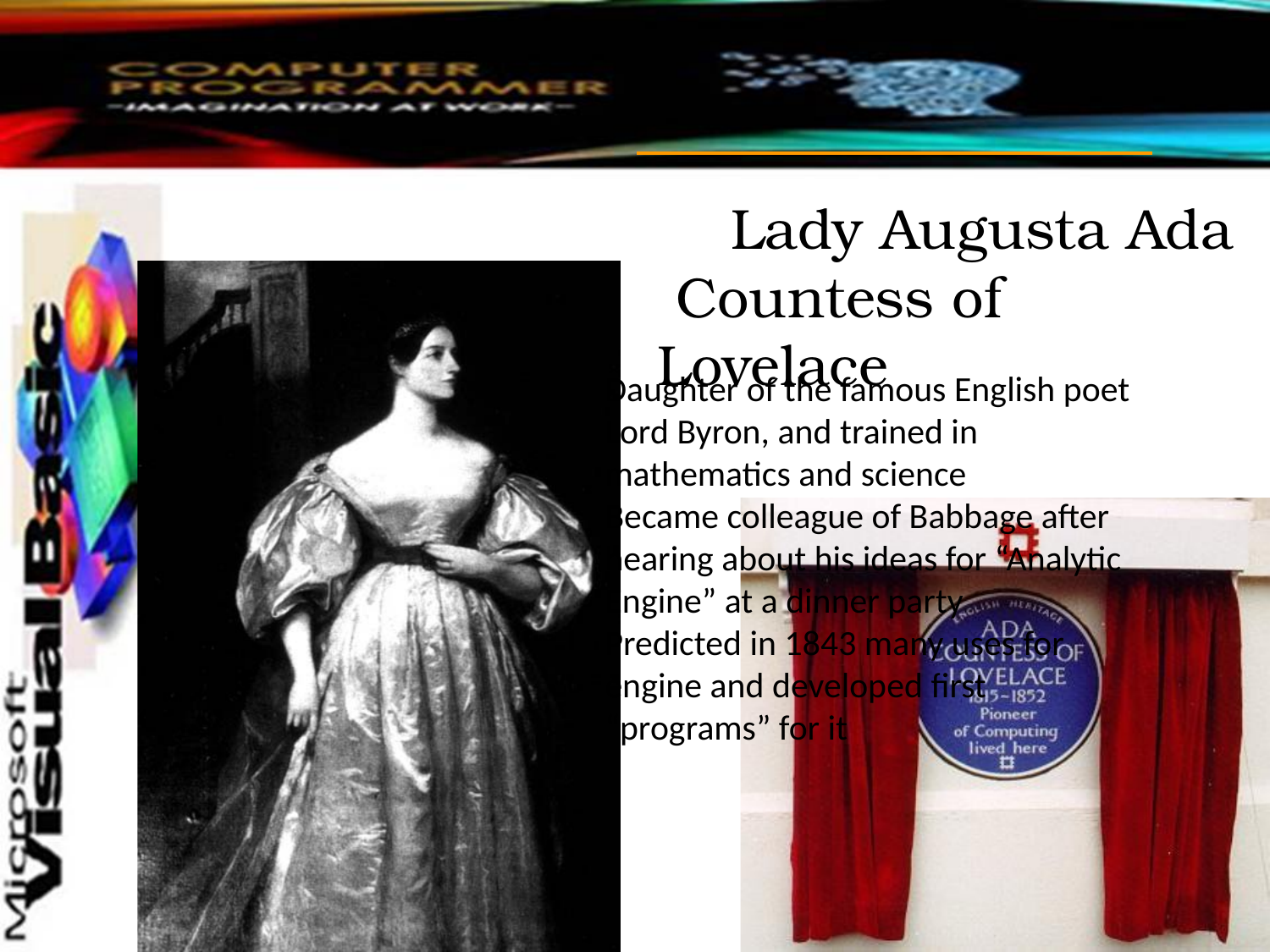

Lady Augusta Ada  Countess of Lovelace

Daughter of the famous English poet Lord Byron, and trained in mathematics and science
Became colleague of Babbage after hearing about his ideas for “Analytic Engine” at a dinner party
Predicted in 1843 many uses for engine and developed first “programs” for it